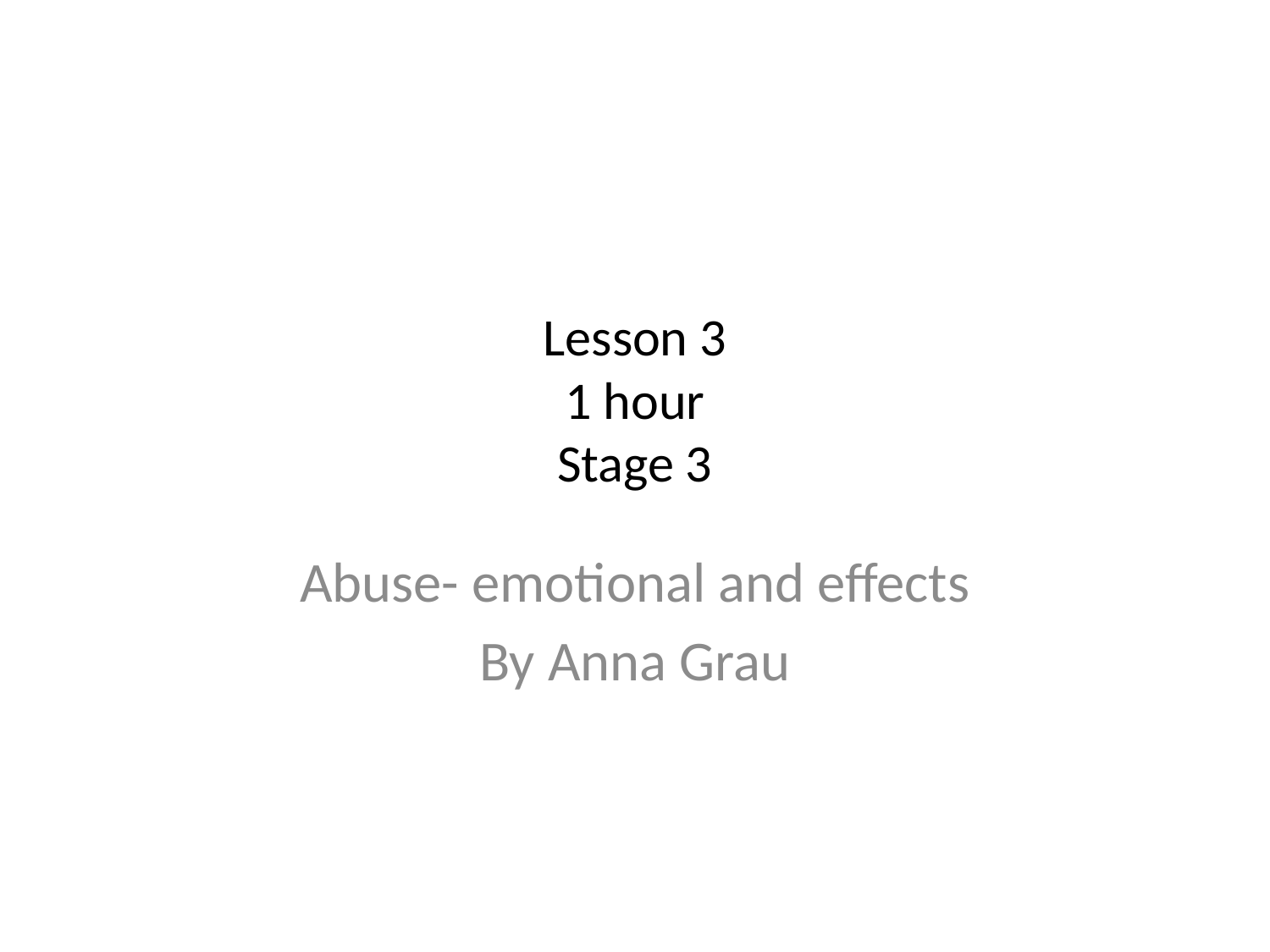

# Lesson 3 1 hour Stage 3
Abuse- emotional and effects
By Anna Grau